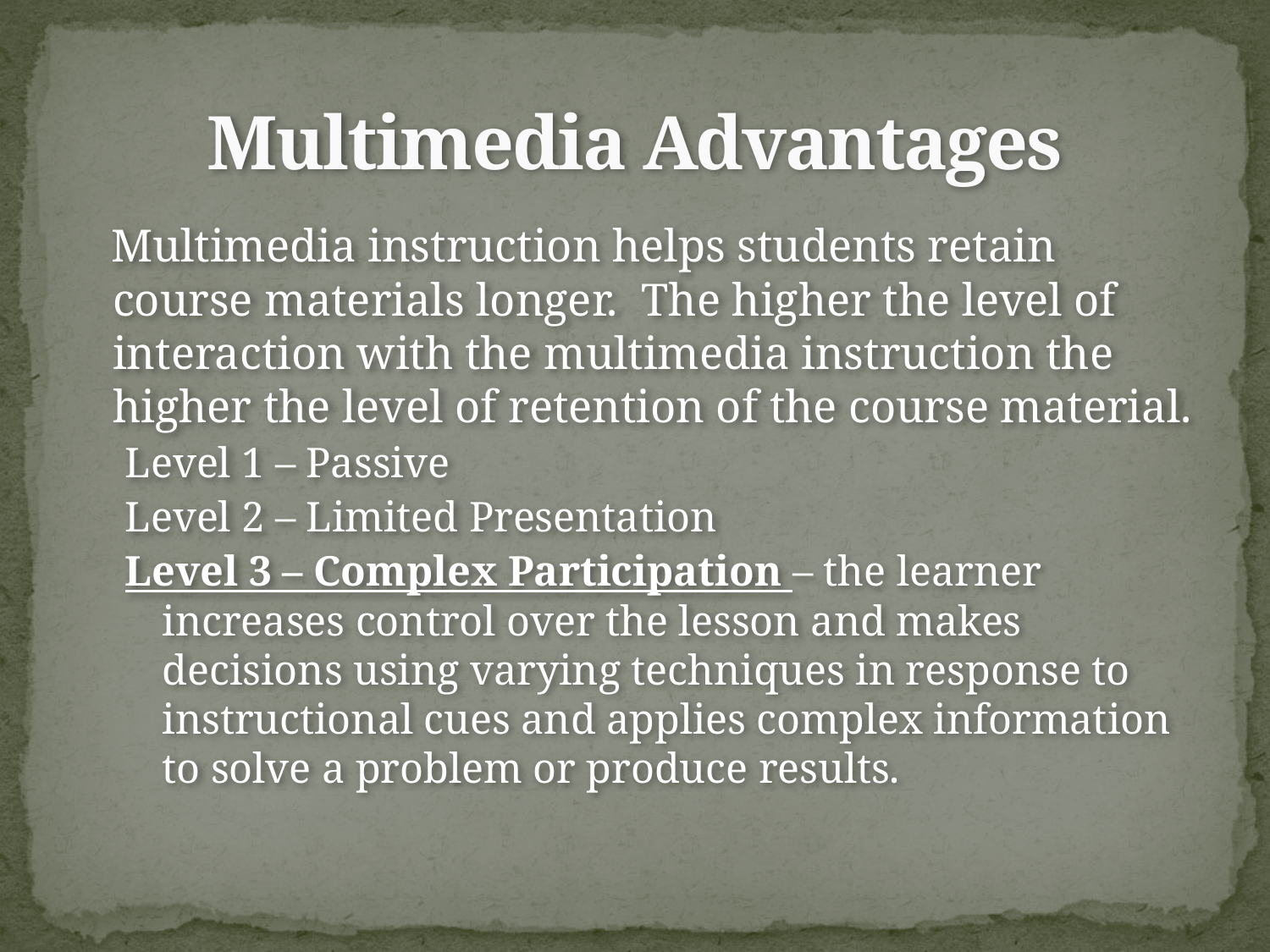

# Multimedia Advantages
   Multimedia instruction helps students retain course materials longer.  The higher the level of interaction with the multimedia instruction the higher the level of retention of the course material.
Level 1 – Passive
Level 2 – Limited Presentation
Level 3 – Complex Participation – the learner increases control over the lesson and makes decisions using varying techniques in response to instructional cues and applies complex information to solve a problem or produce results.